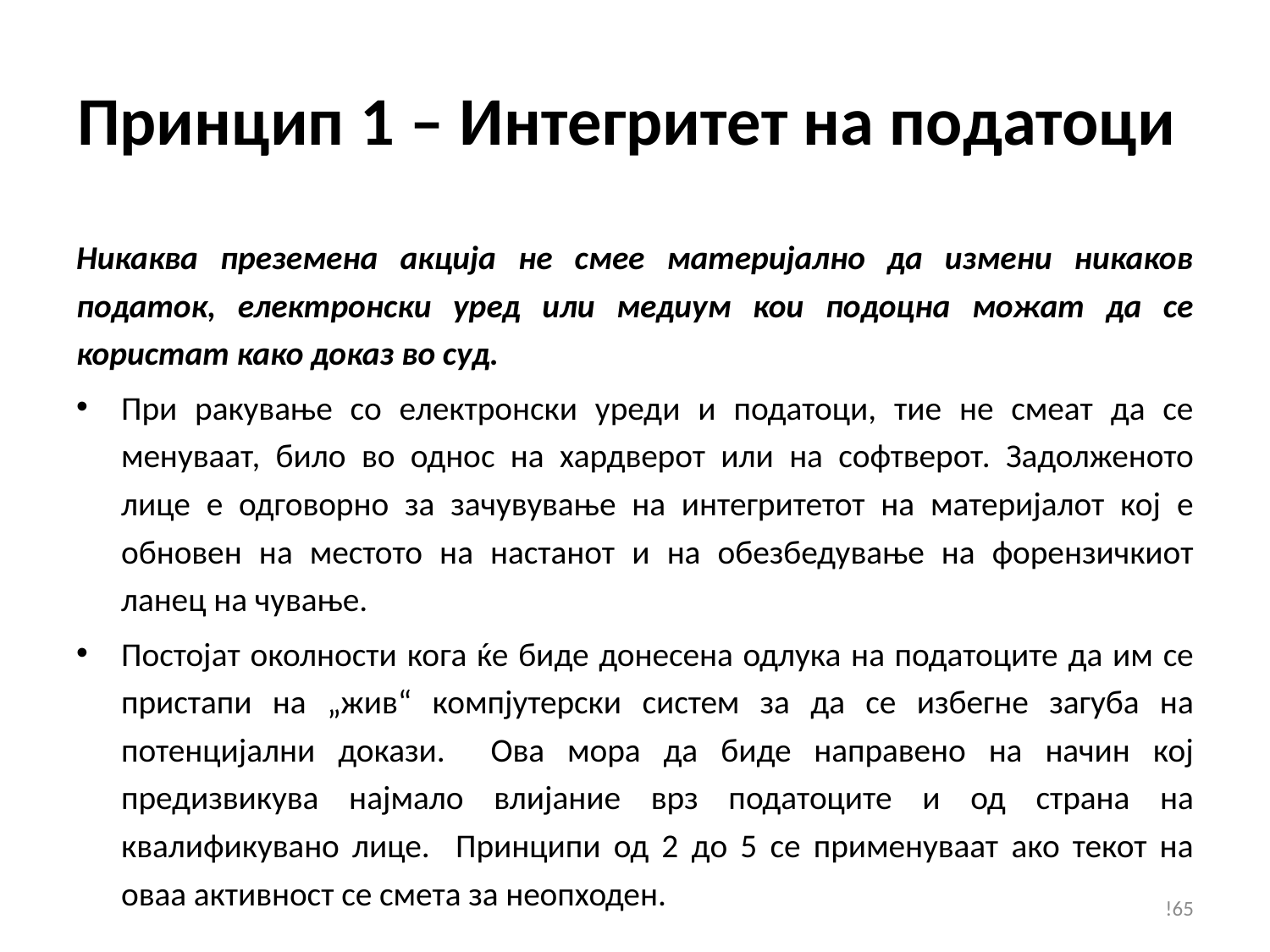

# Принцип 1 – Интегритет на податоци
Никаква преземена акција не смее материјално да измени никаков податок, електронски уред или медиум кои подоцна можат да се користат како доказ во суд.
При ракување со електронски уреди и податоци, тие не смеат да се менуваат, било во однос на хардверот или на софтверот. Задолженото лице е одговорно за зачувување на интегритетот на материјалот кој е обновен на местото на настанот и на обезбедување на форензичкиот ланец на чување.
Постојат околности кога ќе биде донесена одлука на податоците да им се пристапи на „жив“ компјутерски систем за да се избегне загуба на потенцијални докази.  Ова мора да биде направено на начин кој предизвикува најмало влијание врз податоците и од страна на квалификувано лице.  Принципи од 2 дo 5 се применуваат ако текот на оваа активност се смета за неопходен.

!65